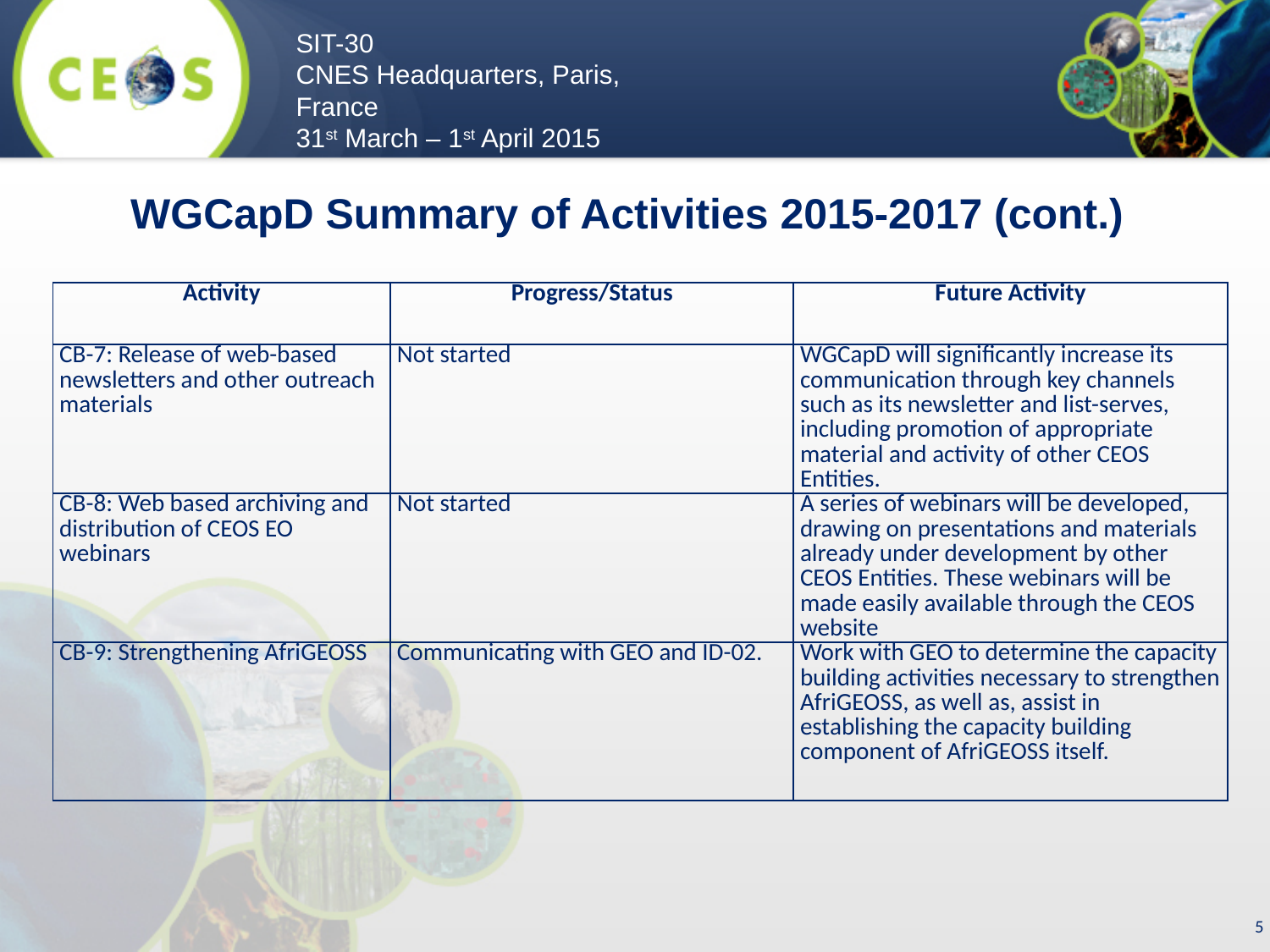

WGCapD Summary of Activities 2015-2017 (cont.)

| Activity | Progress/Status | Future Activity |
| --- | --- | --- |
| CB-7: Release of web-based newsletters and other outreach materials | Not started | WGCapD will significantly increase its communication through key channels such as its newsletter and list-serves, including promotion of appropriate material and activity of other CEOS Entities. |
| CB-8: Web based archiving and distribution of CEOS EO webinars | Not started | A series of webinars will be developed, drawing on presentations and materials already under development by other CEOS Entities. These webinars will be made easily available through the CEOS website |
| CB-9: Strengthening AfriGEOSS | Communicating with GEO and ID-02. | Work with GEO to determine the capacity building activities necessary to strengthen AfriGEOSS, as well as, assist in establishing the capacity building component of AfriGEOSS itself. |
5